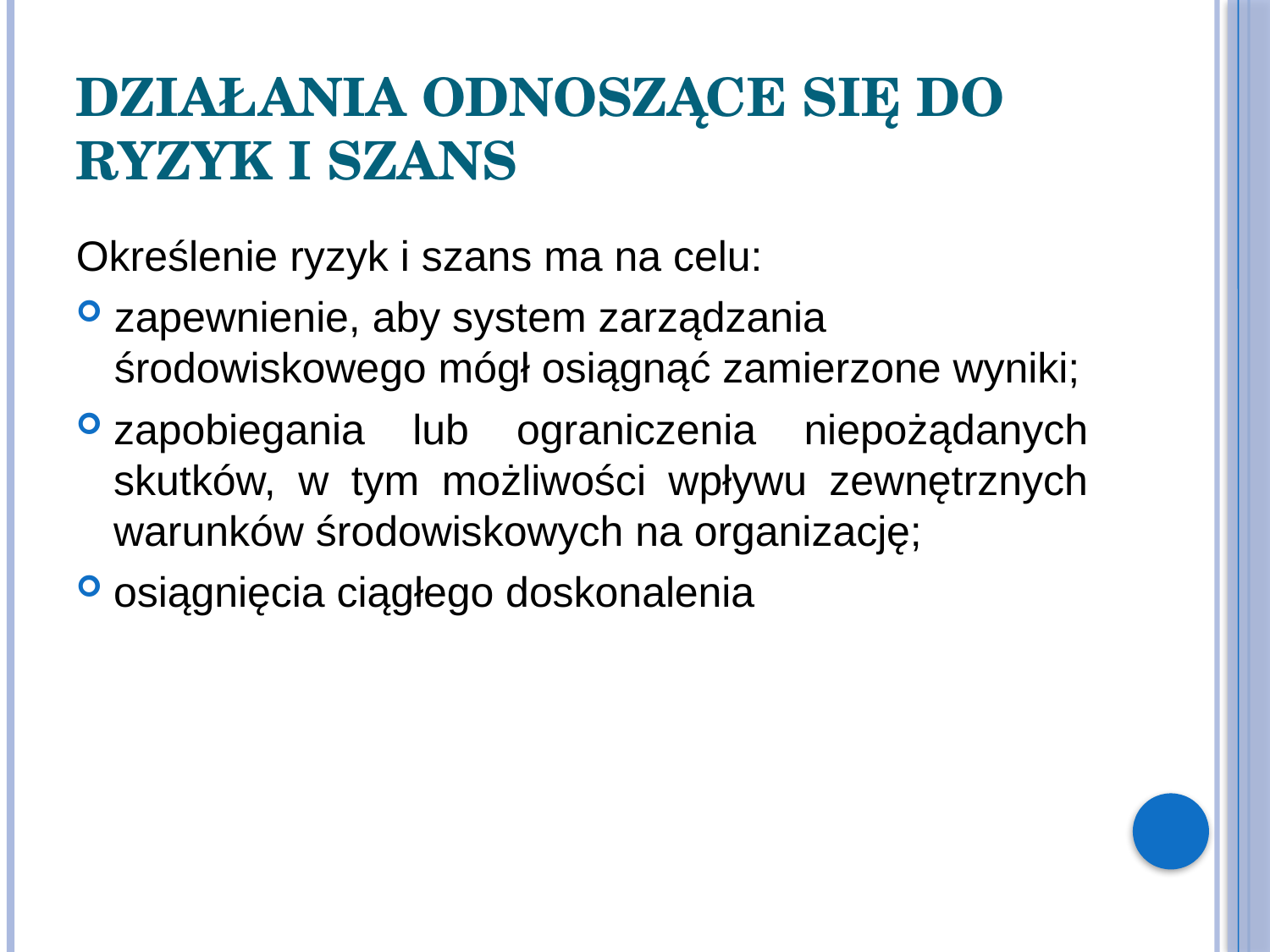

# Działania odnoszące się do ryzyk i szans
Określenie ryzyk i szans ma na celu:
zapewnienie, aby system zarządzania środowiskowego mógł osiągnąć zamierzone wyniki;
zapobiegania lub ograniczenia niepożądanych skutków, w tym możliwości wpływu zewnętrznych warunków środowiskowych na organizację;
osiągnięcia ciągłego doskonalenia